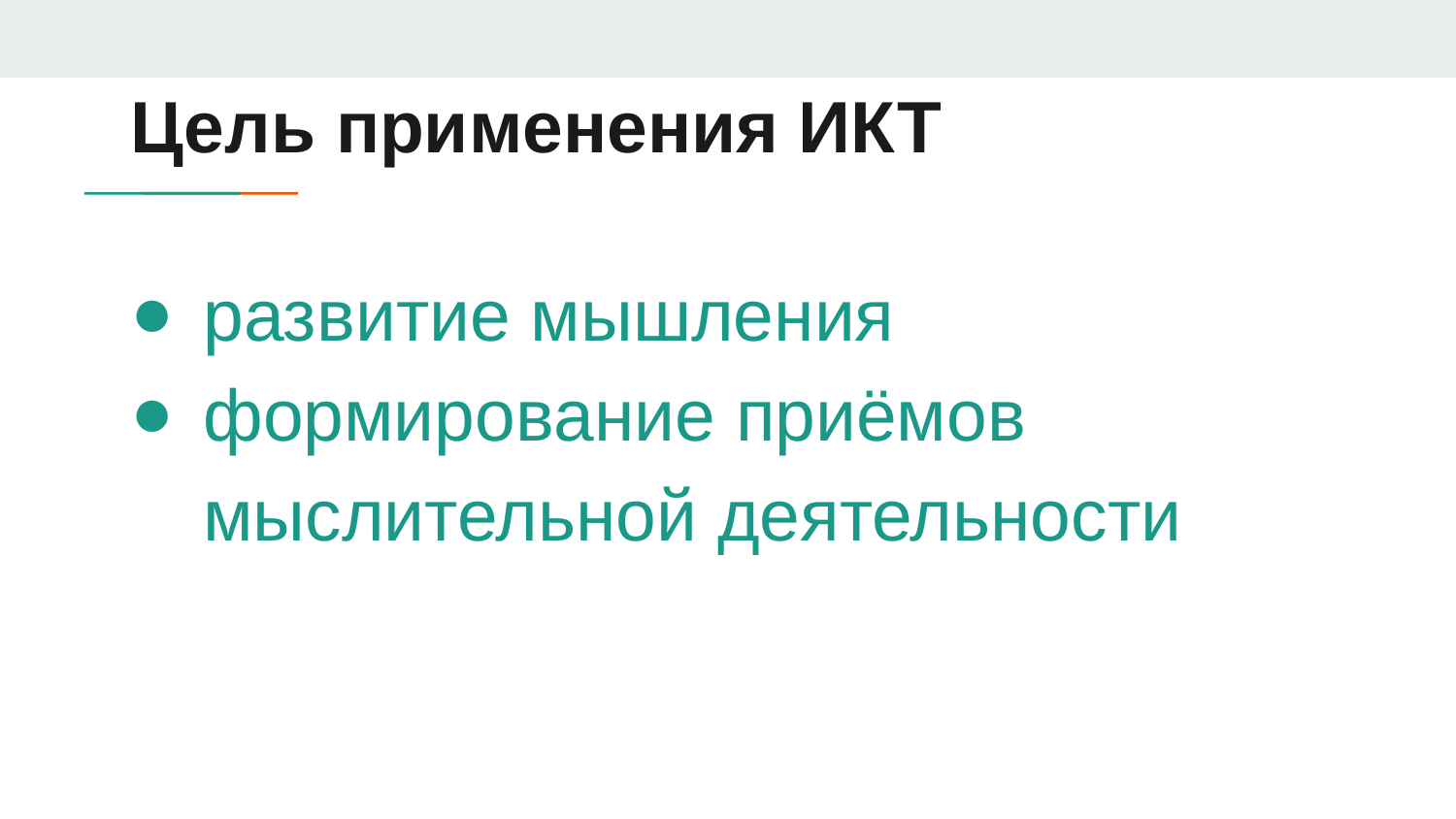

# Цель применения ИКТ
развитие мышления
формирование приёмов мыслительной деятельности